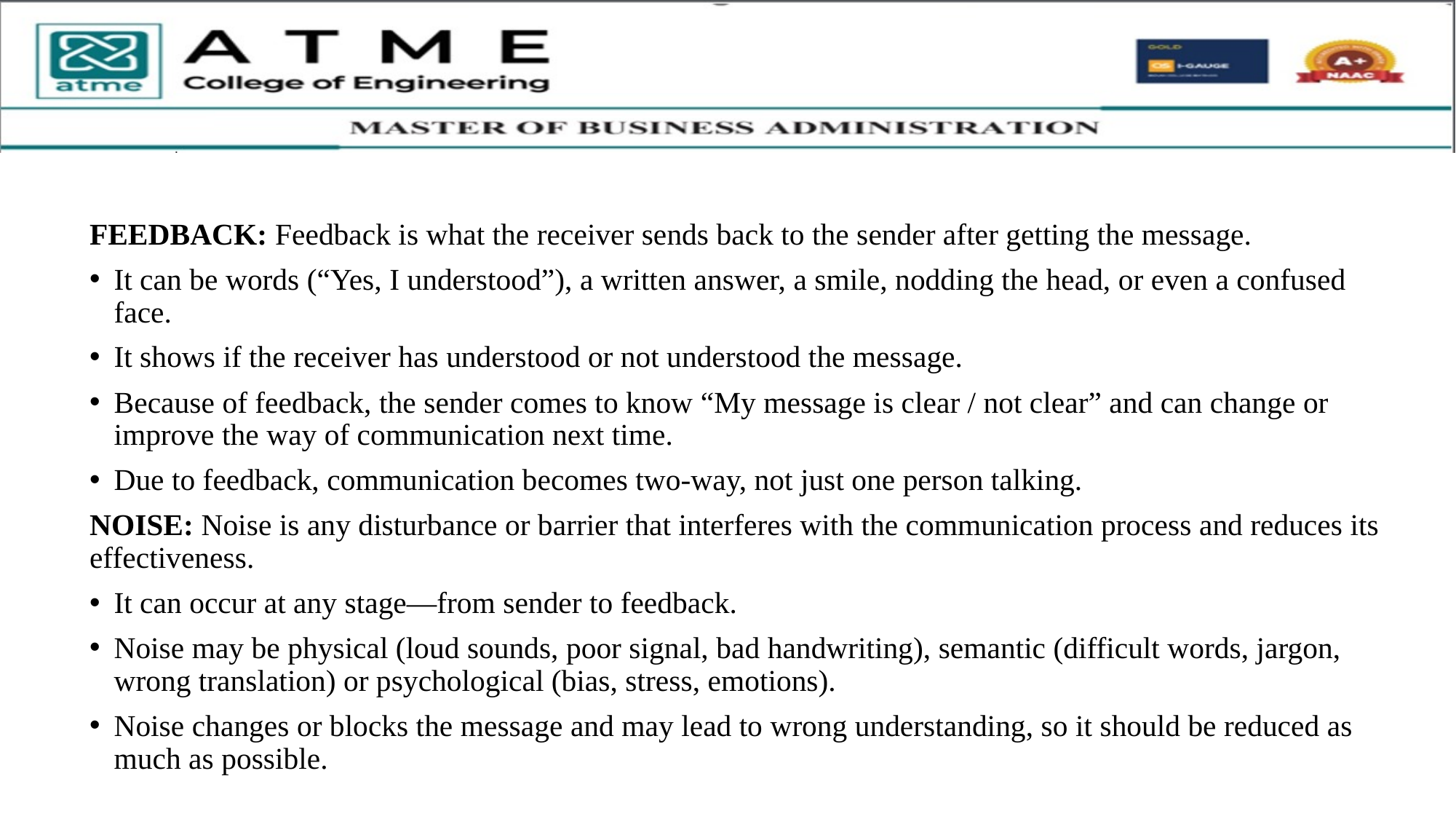

FEEDBACK: Feedback is what the receiver sends back to the sender after getting the message.
It can be words (“Yes, I understood”), a written answer, a smile, nodding the head, or even a confused face.
It shows if the receiver has understood or not understood the message.
Because of feedback, the sender comes to know “My message is clear / not clear” and can change or improve the way of communication next time.
Due to feedback, communication becomes two-way, not just one person talking.
NOISE: Noise is any disturbance or barrier that interferes with the communication process and reduces its effectiveness.
It can occur at any stage—from sender to feedback.
Noise may be physical (loud sounds, poor signal, bad handwriting), semantic (difficult words, jargon, wrong translation) or psychological (bias, stress, emotions).
Noise changes or blocks the message and may lead to wrong understanding, so it should be reduced as much as possible.